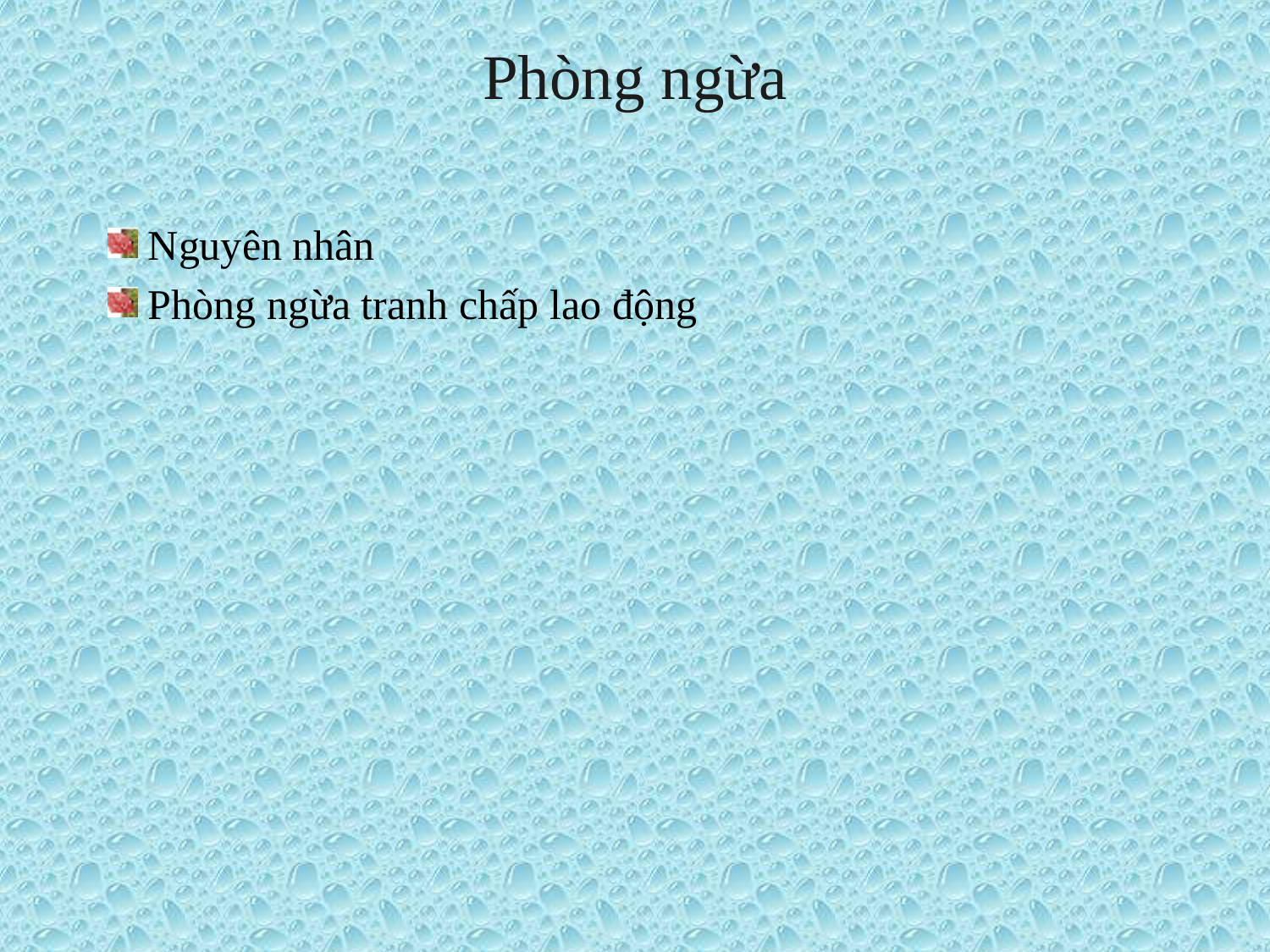

# Phòng ngừa
 Nguyên nhân
 Phòng ngừa tranh chấp lao động